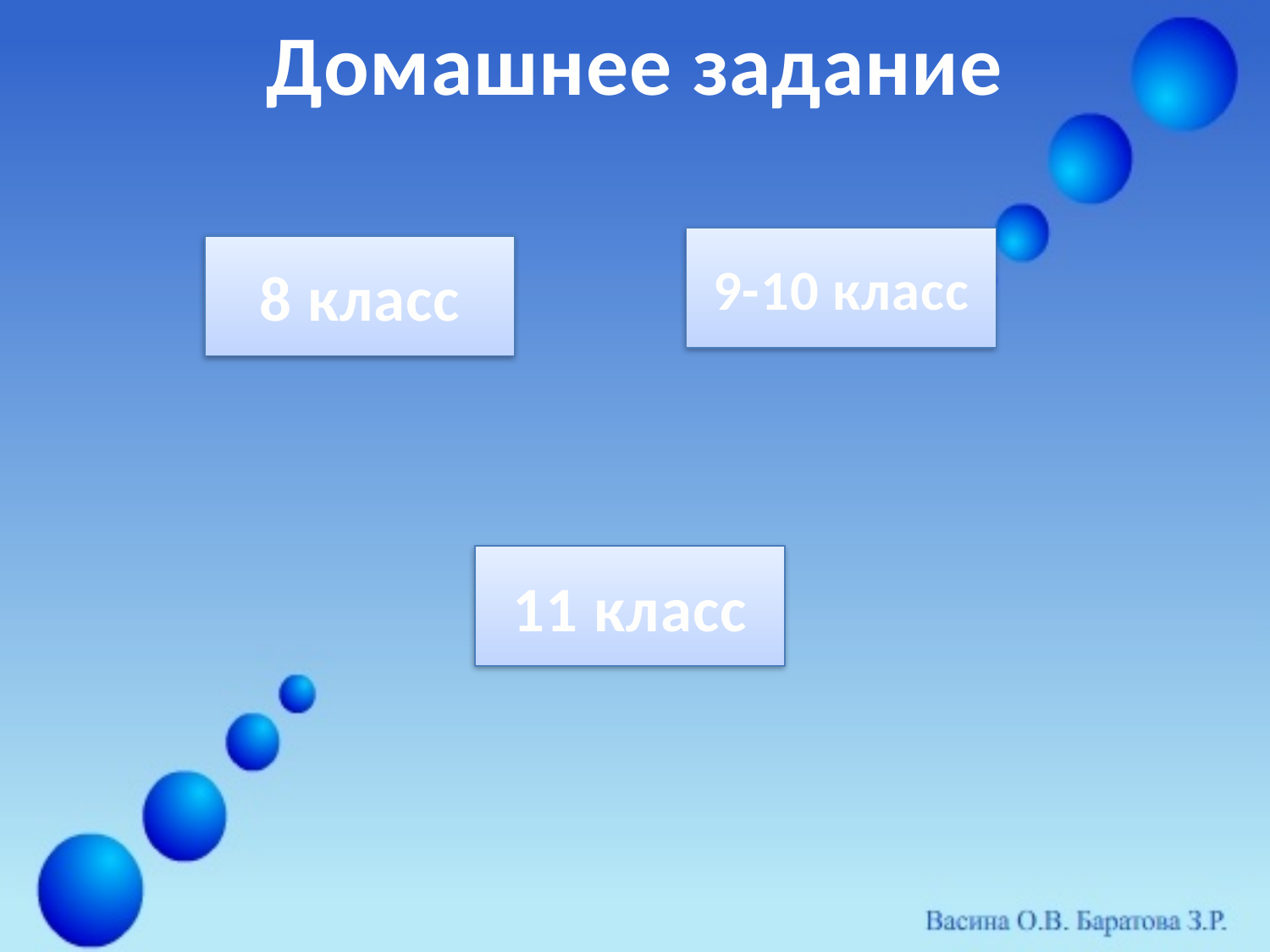

Домашнее задание
9-10 класс
8 класс
11 класс